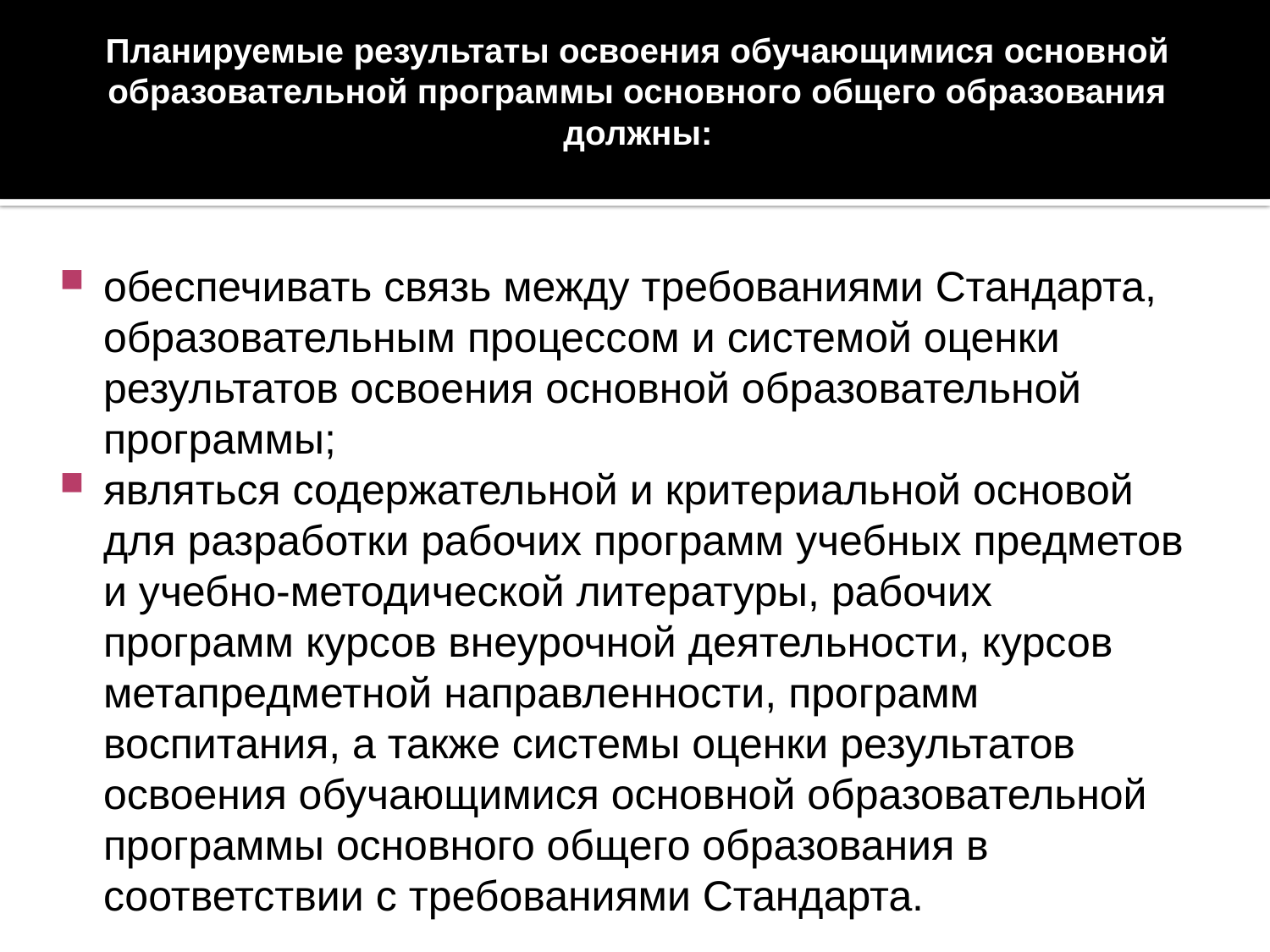

# Планируемые результаты освоения обучающимися основной образовательной программы основного общего образования должны:
обеспечивать связь между требованиями Стандарта, образовательным процессом и системой оценки результатов освоения основной образовательной программы;
являться содержательной и критериальной основой для разработки рабочих программ учебных предметов и учебно-методической литературы, рабочих программ курсов внеурочной деятельности, курсов метапредметной направленности, программ воспитания, а также системы оценки результатов освоения обучающимися основной образовательной программы основного общего образования в соответствии с требованиями Стандарта.